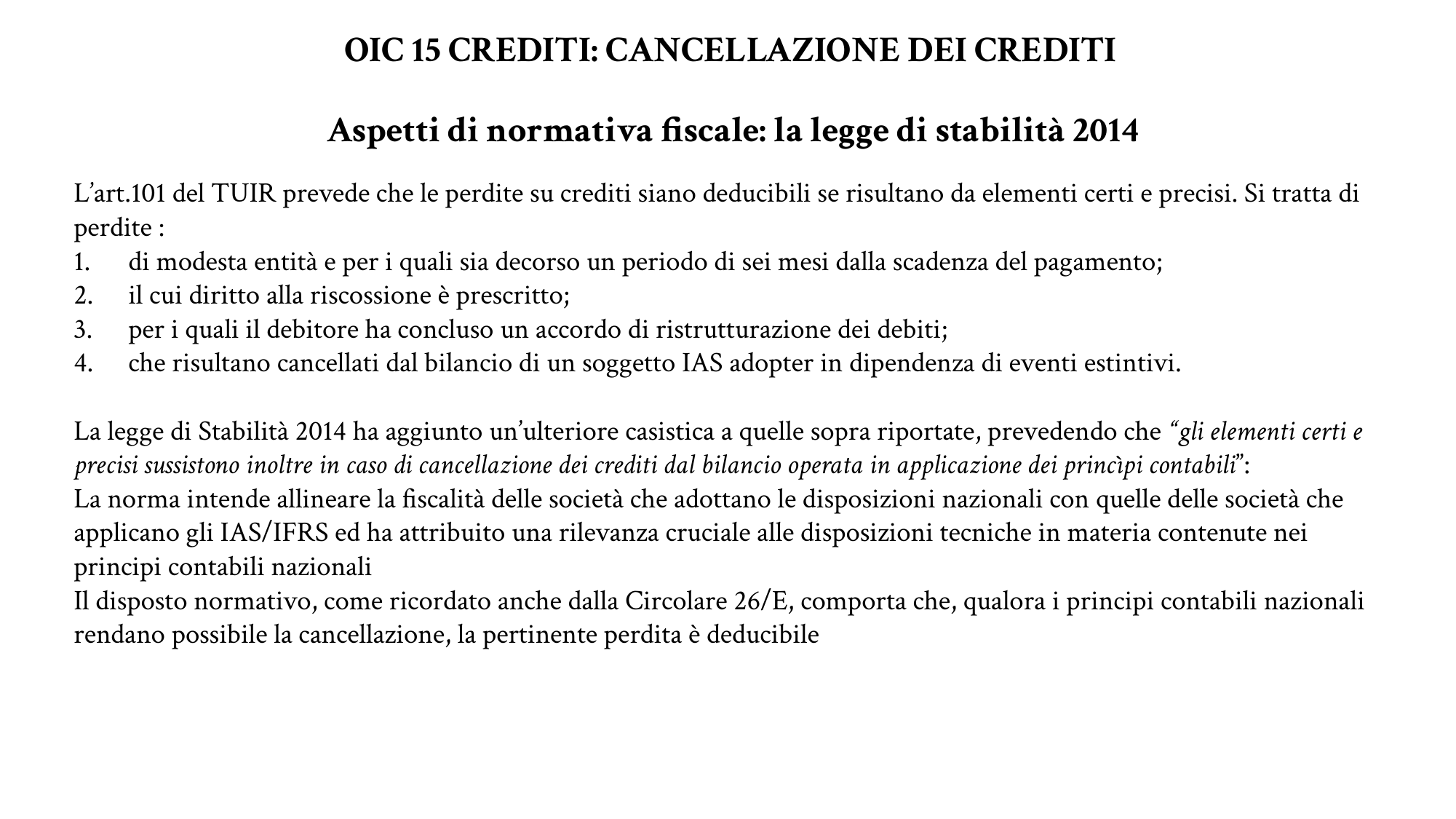

OIC 15 CREDITI: CANCELLAZIONE DEI CREDITI
Aspetti di normativa fiscale: la legge di stabilità 2014
L’art.101 del TUIR prevede che le perdite su crediti siano deducibili se risultano da elementi certi e precisi. Si tratta di perdite :
di modesta entità e per i quali sia decorso un periodo di sei mesi dalla scadenza del pagamento;
il cui diritto alla riscossione è prescritto;
per i quali il debitore ha concluso un accordo di ristrutturazione dei debiti;
che risultano cancellati dal bilancio di un soggetto IAS adopter in dipendenza di eventi estintivi.

La legge di Stabilità 2014 ha aggiunto un’ulteriore casistica a quelle sopra riportate, prevedendo che “gli elementi certi e precisi sussistono inoltre in caso di cancellazione dei crediti dal bilancio operata in applicazione dei princìpi contabili”:
La norma intende allineare la fiscalità delle società che adottano le disposizioni nazionali con quelle delle società che applicano gli IAS/IFRS ed ha attribuito una rilevanza cruciale alle disposizioni tecniche in materia contenute nei principi contabili nazionali
Il disposto normativo, come ricordato anche dalla Circolare 26/E, comporta che, qualora i principi contabili nazionali rendano possibile la cancellazione, la pertinente perdita è deducibile